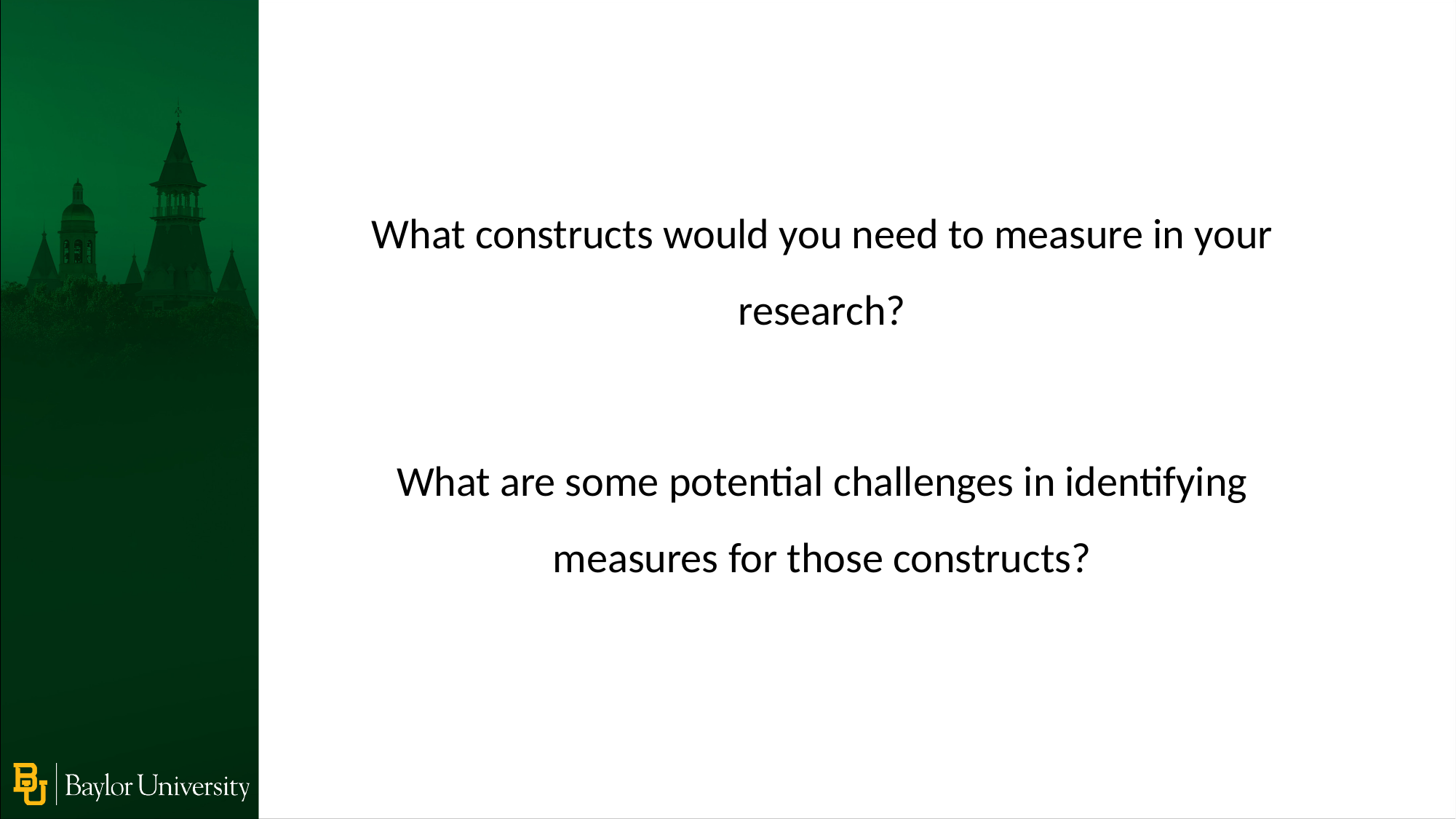

What constructs would you need to measure in your research?

What are some potential challenges in identifying measures for those constructs?